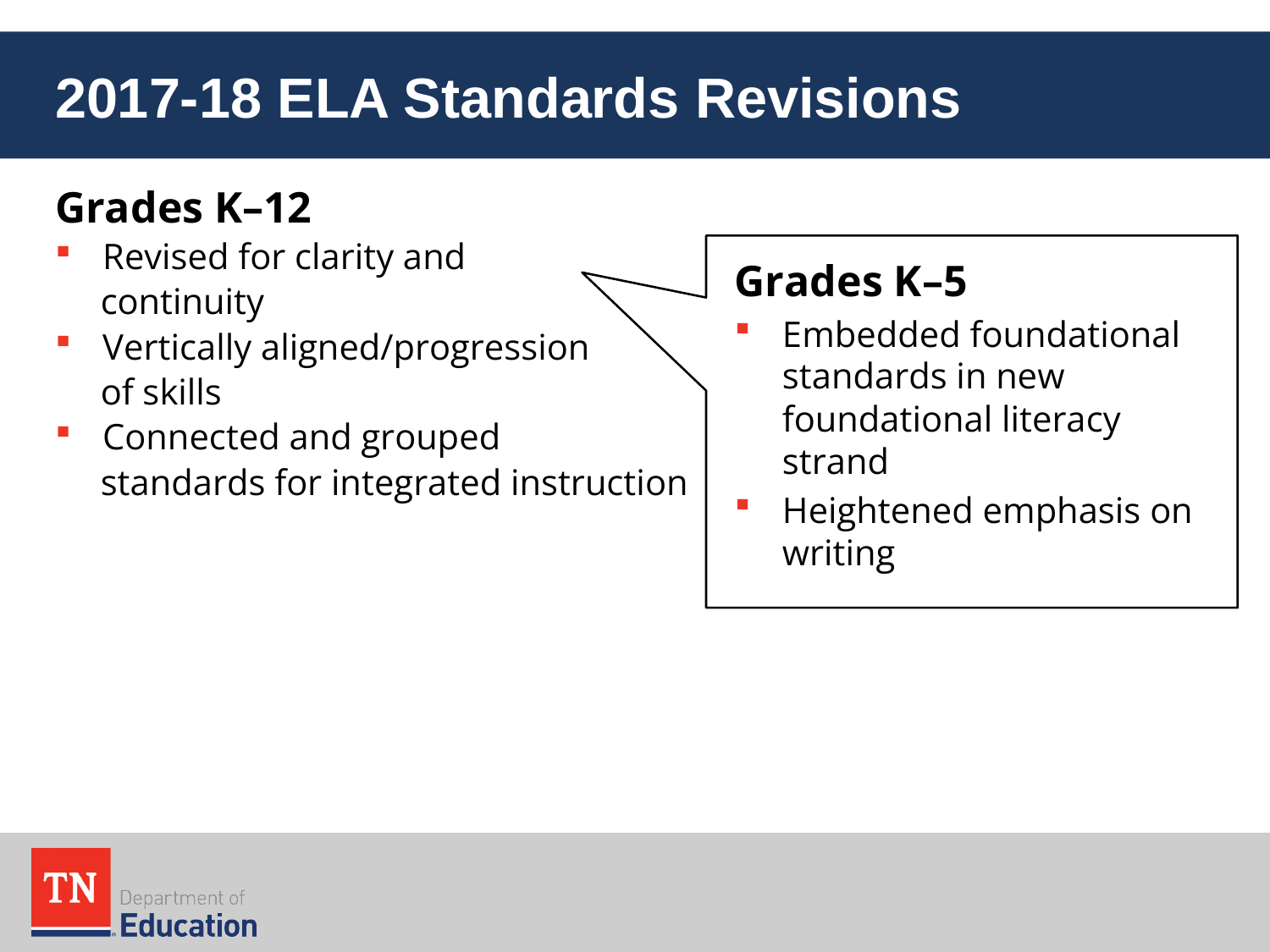

# 2017-18 ELA Standards Revisions
Grades K–12
Revised for clarity and
     continuity
Vertically aligned/progression
     of skills
Connected and grouped
     standards for integrated instruction

Grades K–5
Embedded foundational standards in new foundational literacy strand
Heightened emphasis on writing